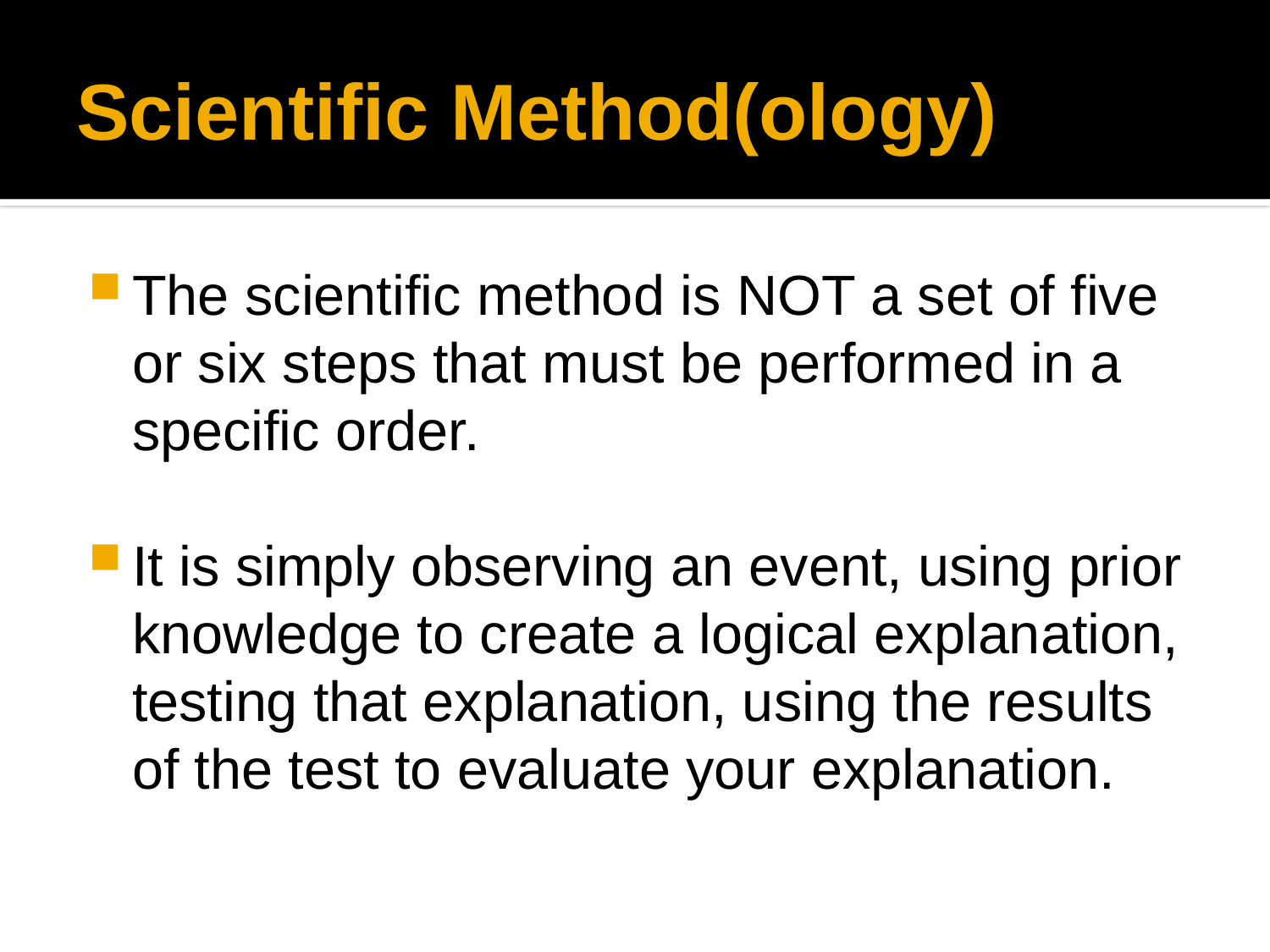

# Scientific Method(ology)
The scientific method is NOT a set of five or six steps that must be performed in a specific order.

It is simply observing an event, using prior knowledge to create a logical explanation, testing that explanation, using the results of the test to evaluate your explanation.